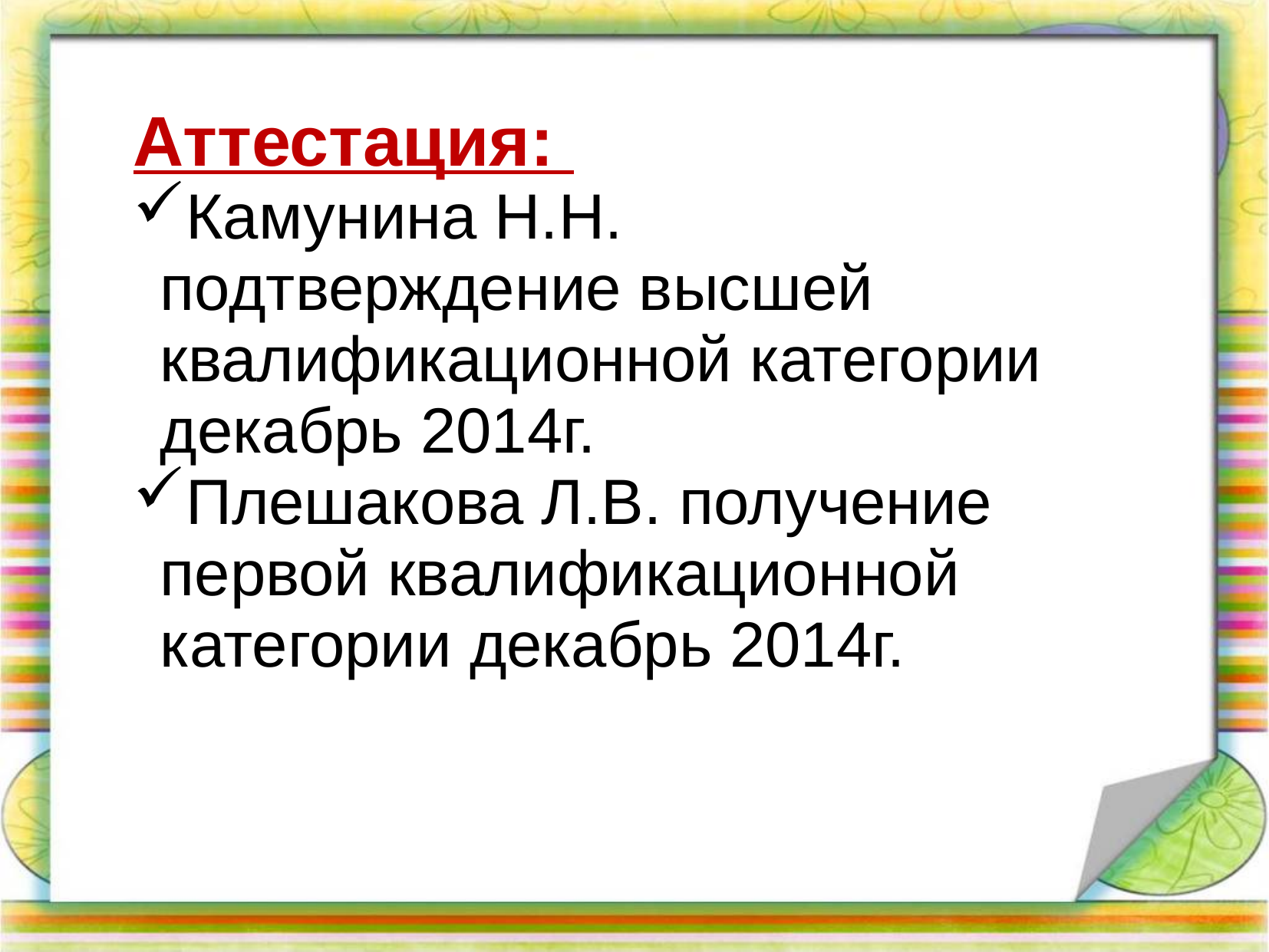

Аттестация:
Камунина Н.Н. подтверждение высшей квалификационной категории декабрь 2014г.
Плешакова Л.В. получение первой квалификационной категории декабрь 2014г.